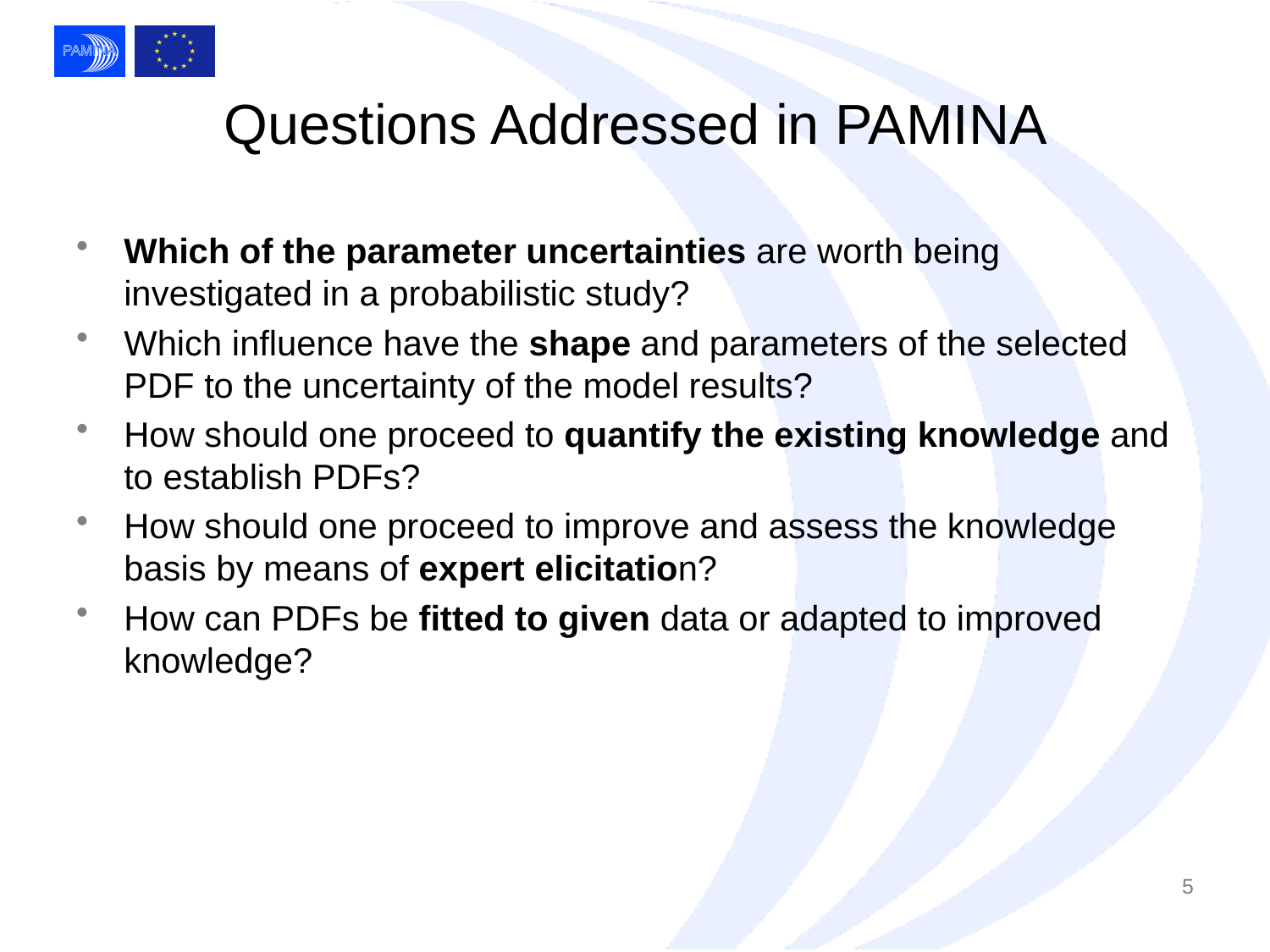

# Questions Addressed in PAMINA
Which of the parameter uncertainties are worth being investigated in a probabilistic study?
Which influence have the shape and parameters of the selected PDF to the uncertainty of the model results?
How should one proceed to quantify the existing knowledge and to establish PDFs?
How should one proceed to improve and assess the knowledge basis by means of expert elicitation?
How can PDFs be fitted to given data or adapted to improved knowledge?

5